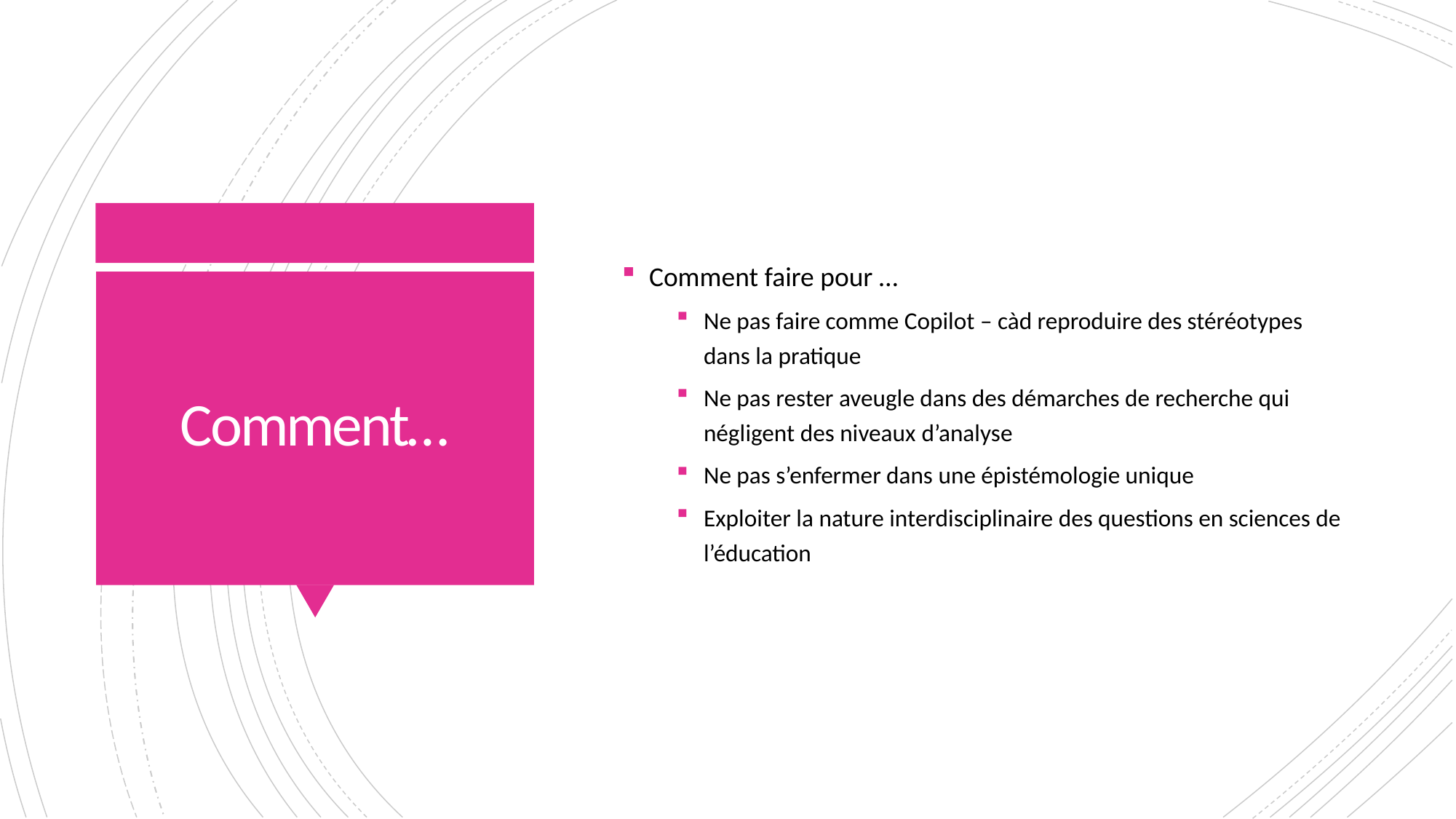

Comment faire pour …
Ne pas faire comme Copilot – càd reproduire des stéréotypes dans la pratique
Ne pas rester aveugle dans des démarches de recherche qui négligent des niveaux d’analyse
Ne pas s’enfermer dans une épistémologie unique
Exploiter la nature interdisciplinaire des questions en sciences de l’éducation
# Comment…